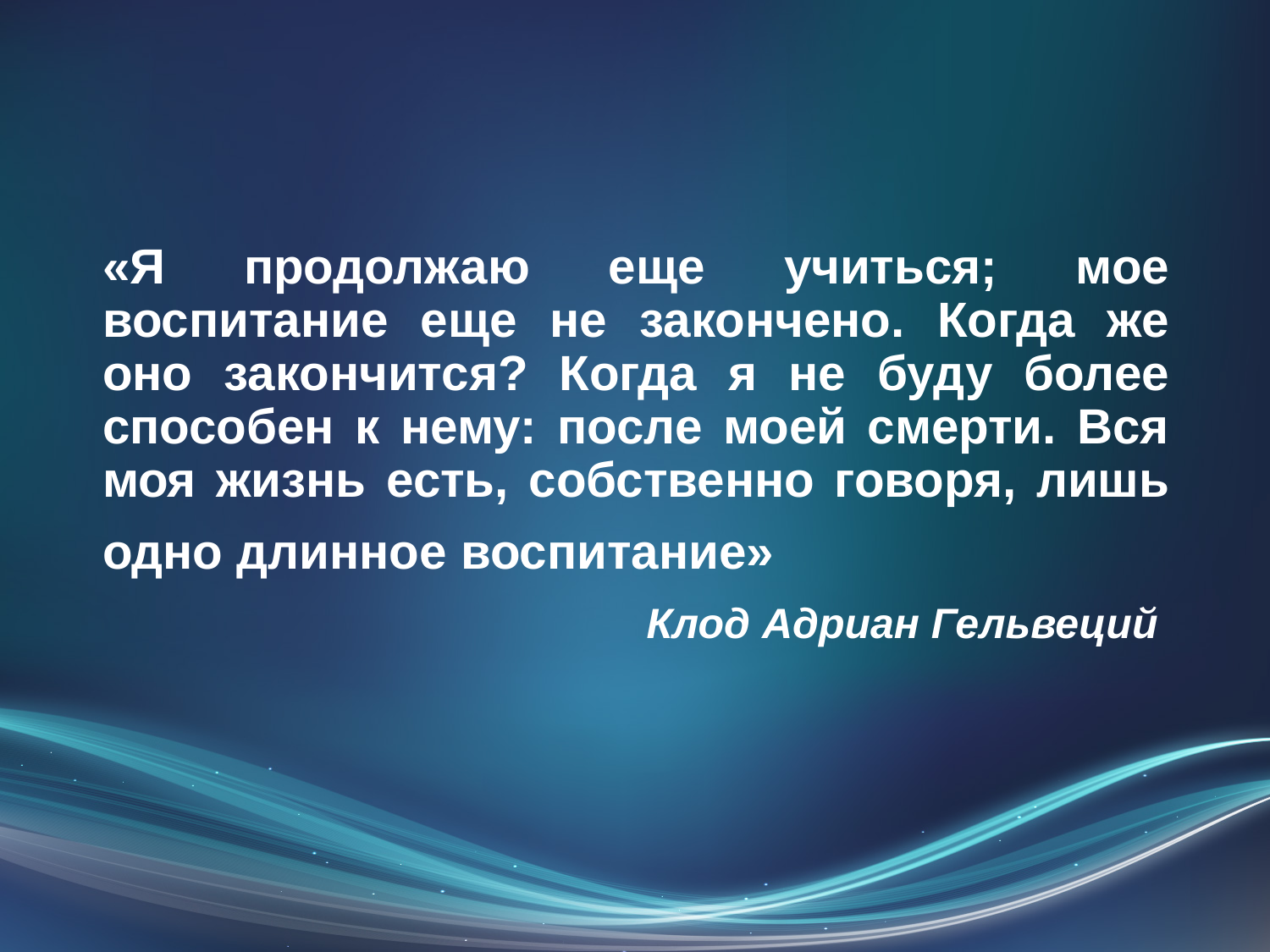

«Я продолжаю еще учиться; мое воспитание еще не закончено. Когда же оно закончится? Когда я не буду более способен к нему: после моей смерти. Вся моя жизнь есть, собственно говоря, лишь одно длинное воспитание»
Клод Адриан Гельвеций